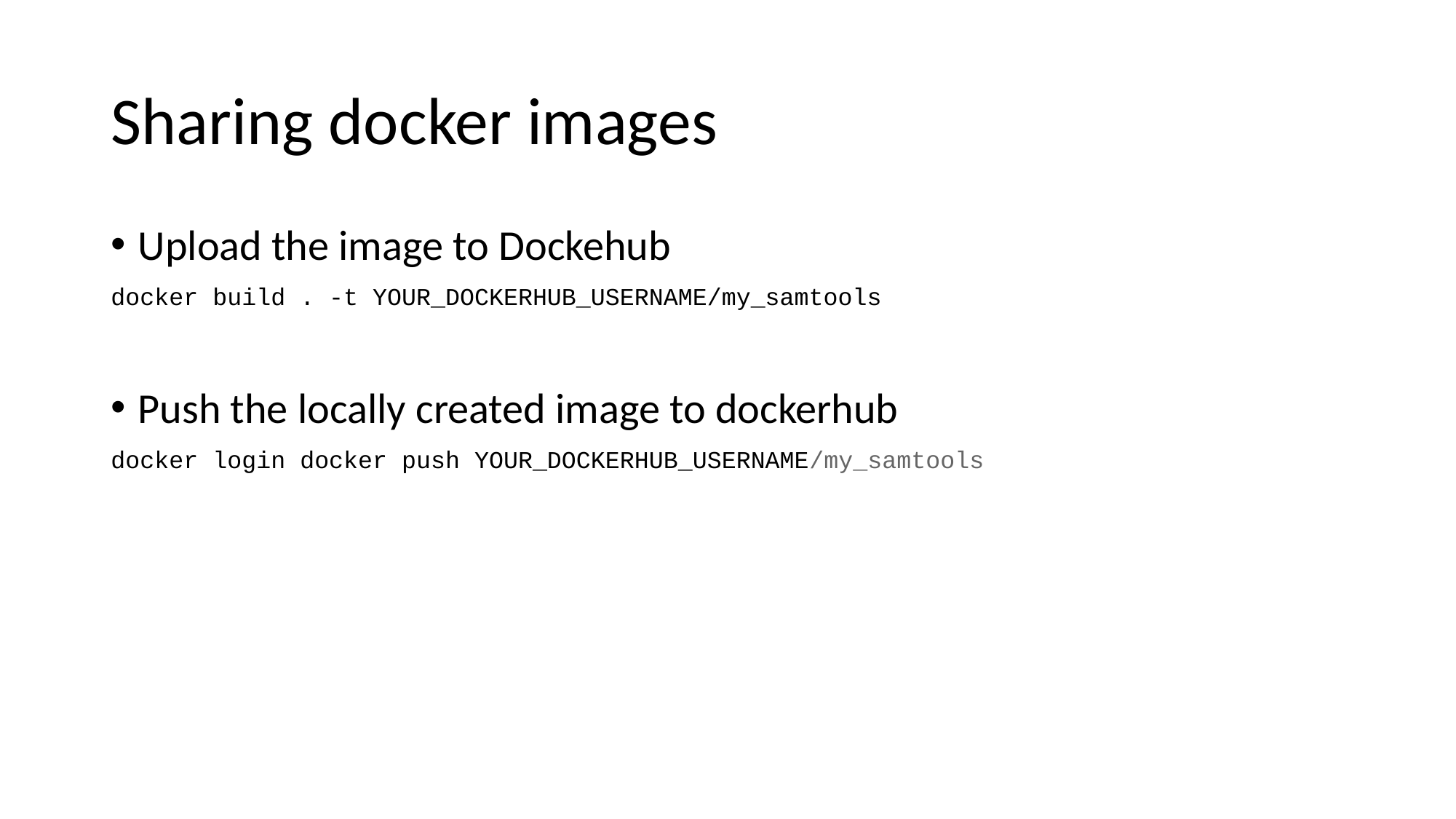

# Sharing docker images
Upload the image to Dockehub
docker build . -t YOUR_DOCKERHUB_USERNAME/my_samtools

Push the locally created image to dockerhub
docker login docker push YOUR_DOCKERHUB_USERNAME/my_samtools